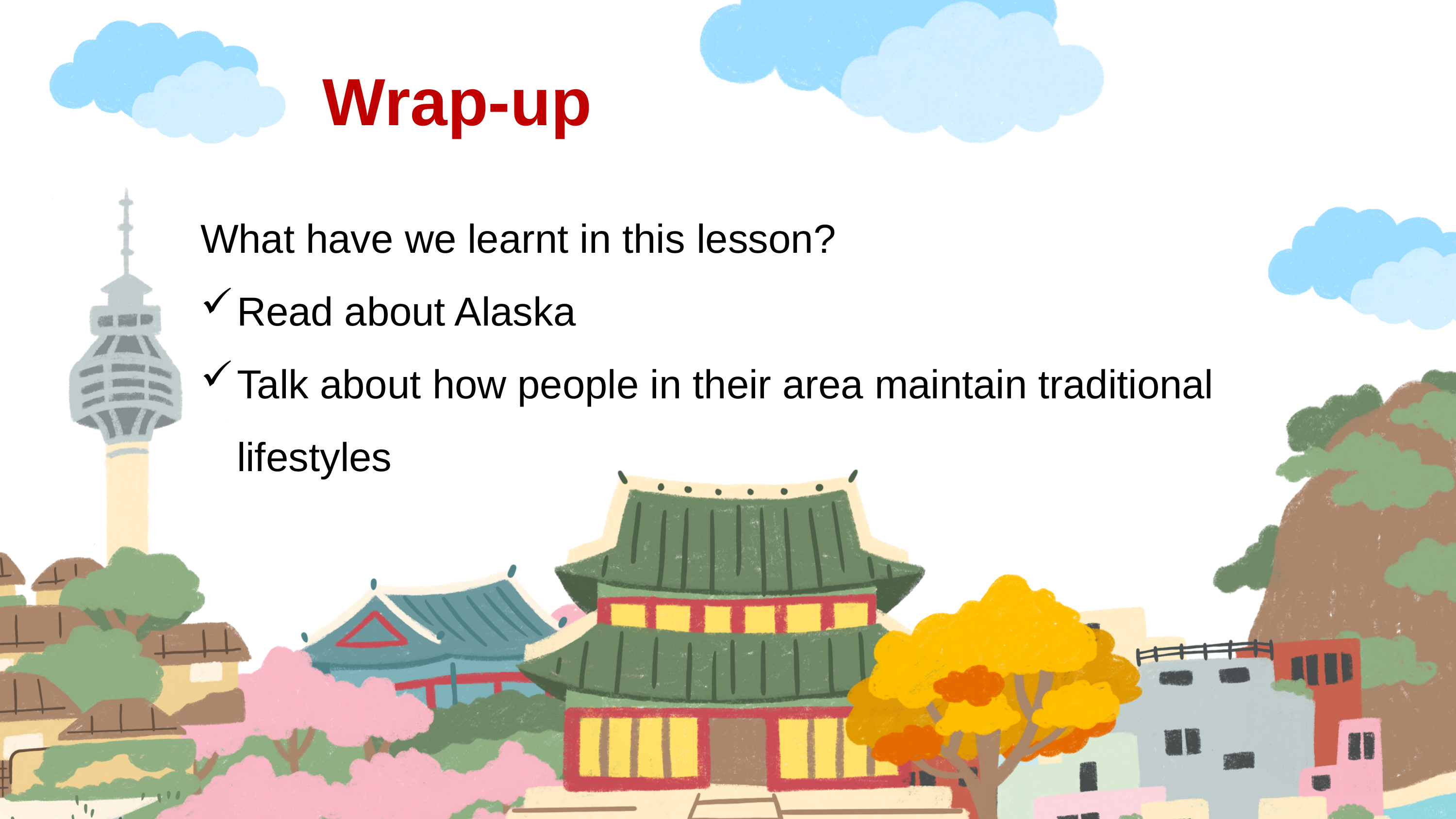

Wrap-up
What have we learnt in this lesson?
Read about Alaska
Talk about ﻿how people in their area maintain traditional lifestyles